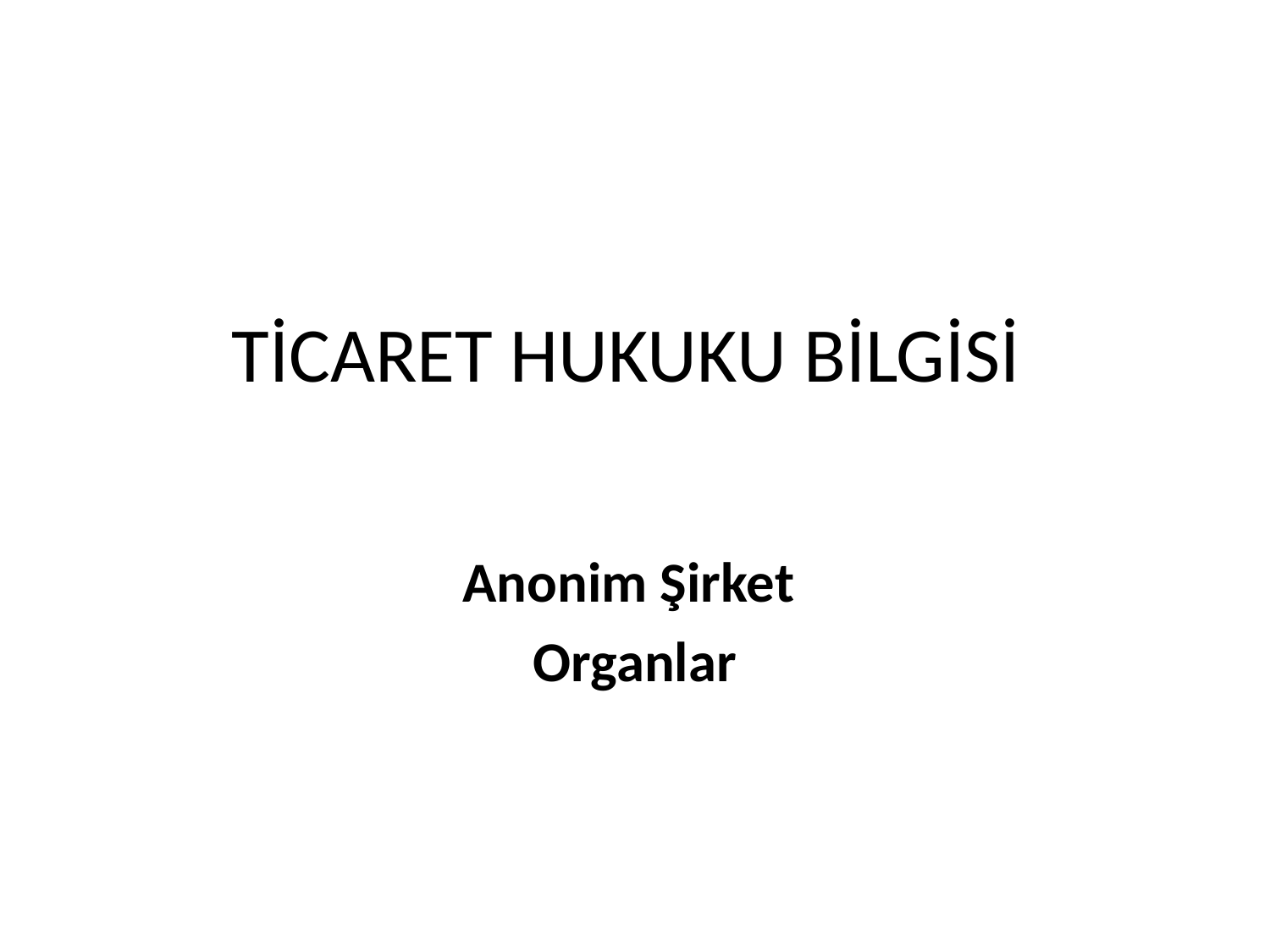

# TİCARET HUKUKU BİLGİSİ

Anonim Şirket
Organlar